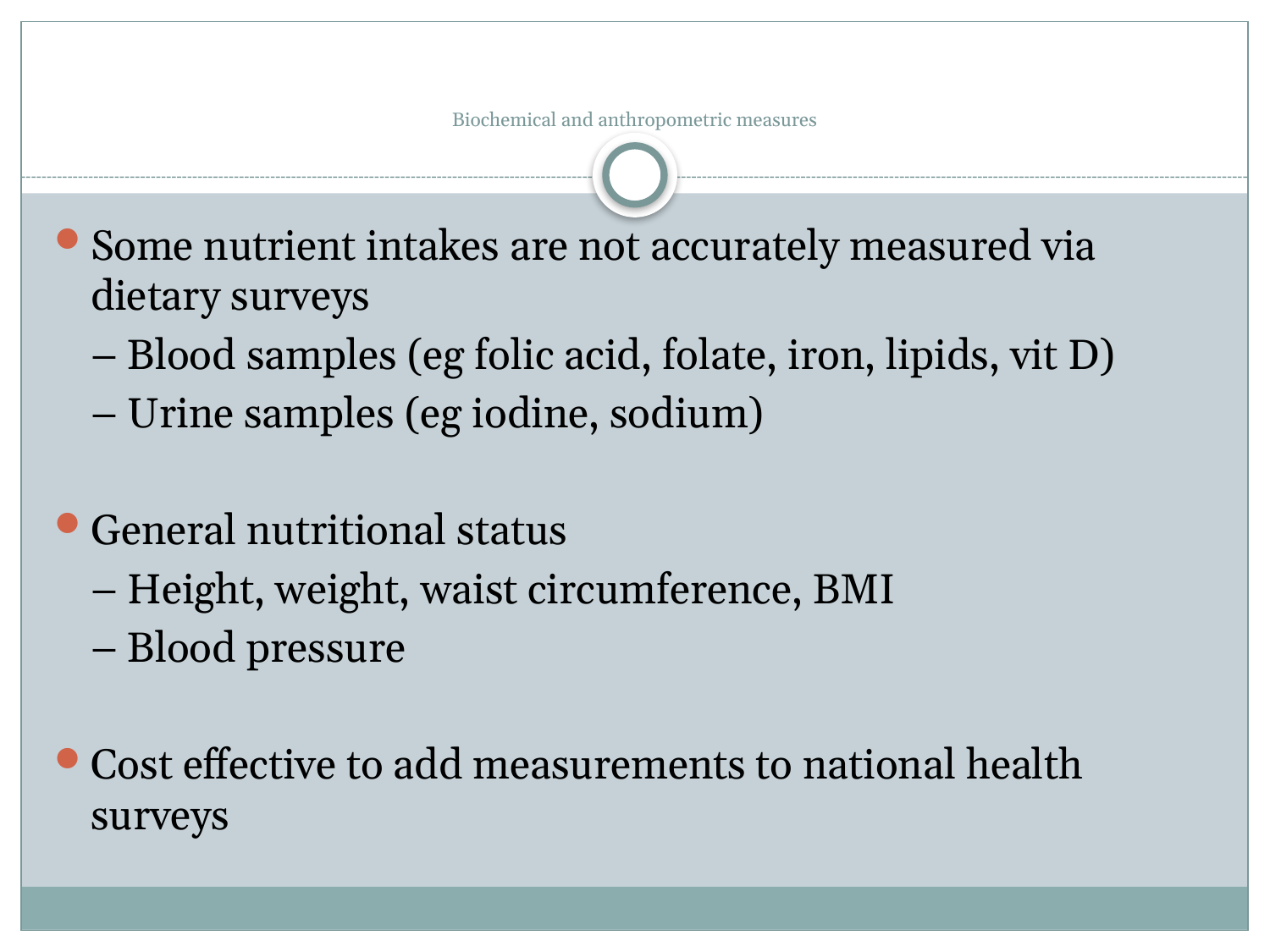

# Biochemical and anthropometric measures
Some nutrient intakes are not accurately measured via dietary surveys
	– Blood samples (eg folic acid, folate, iron, lipids, vit D)
	– Urine samples (eg iodine, sodium)

General nutritional status
	– Height, weight, waist circumference, BMI
	– Blood pressure

Cost effective to add measurements to national health surveys